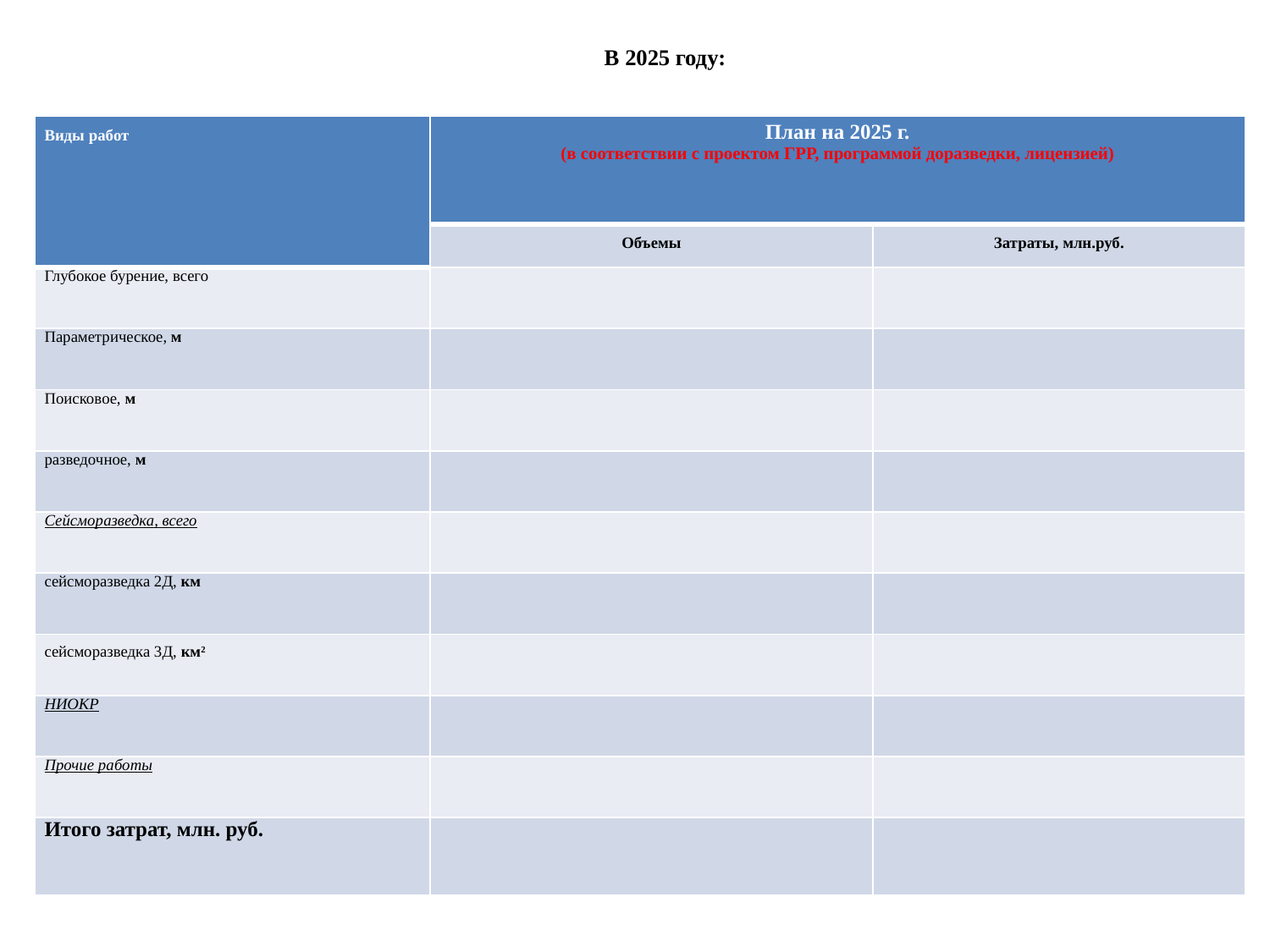

# В 2025 году:
| Виды работ | План на 2025 г. (в соответствии с проектом ГРР, программой доразведки, лицензией) |  |
| --- | --- | --- |
|  | Объемы | Затраты, млн.руб. |
| Глубокое бурение, всего |  |  |
| Параметрическое, м |  |  |
| Поисковое, м |  |  |
| разведочное, м |  |  |
| Сейсморазведка, всего |  |  |
| сейсморазведка 2Д, км |  |  |
| сейсморазведка 3Д, км2 |  |  |
| НИОКР |  |  |
| Прочие работы |  |  |
| Итого затрат, млн. руб. |  |  |